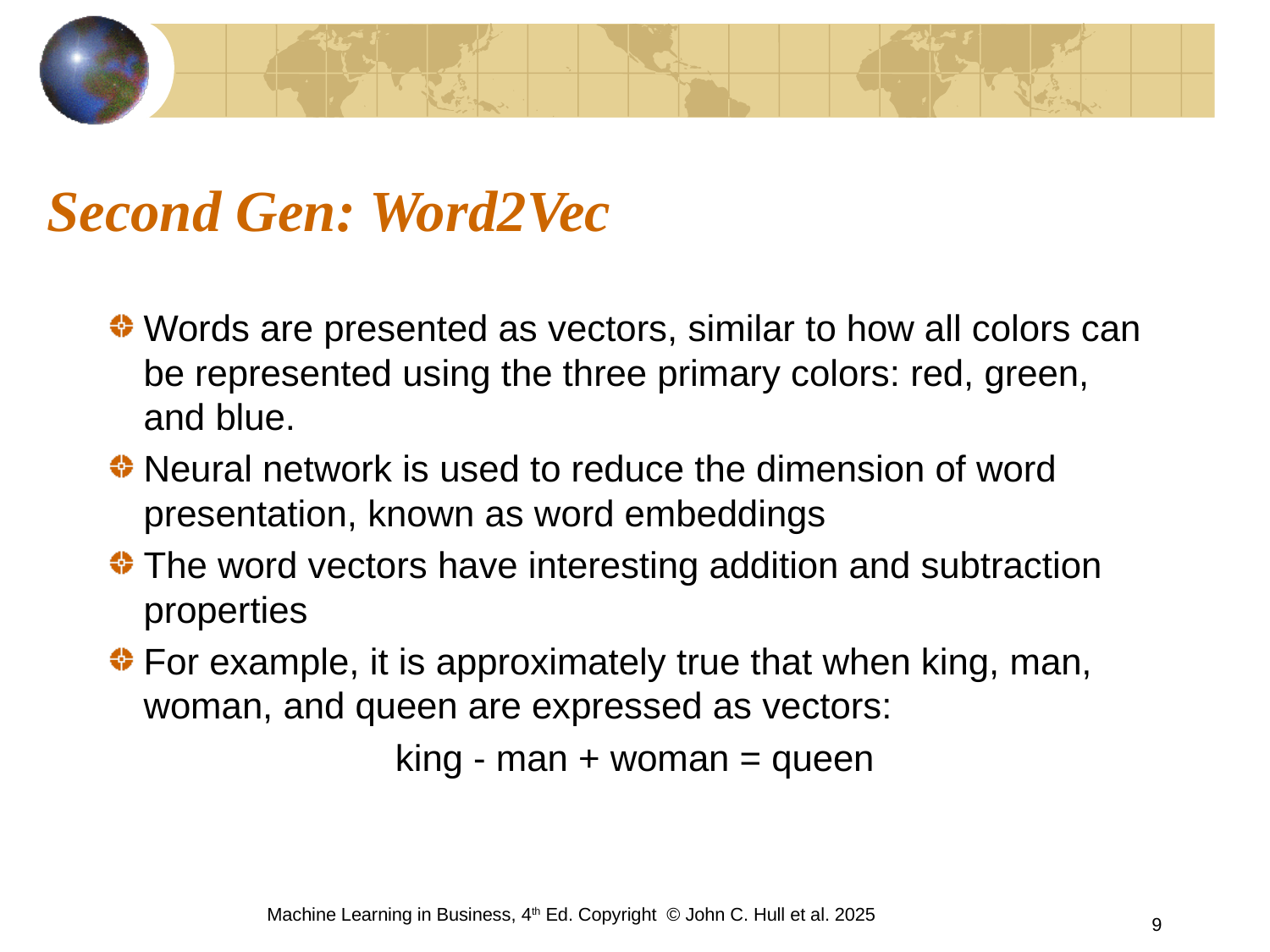

# Second Gen: Word2Vec
Words are presented as vectors, similar to how all colors can be represented using the three primary colors: red, green, and blue.
Neural network is used to reduce the dimension of word presentation, known as word embeddings
The word vectors have interesting addition and subtraction properties
For example, it is approximately true that when king, man, woman, and queen are expressed as vectors:
king - man + woman = queen

Machine Learning in Business, 4th Ed. Copyright  © John C. Hull et al. 2025
9